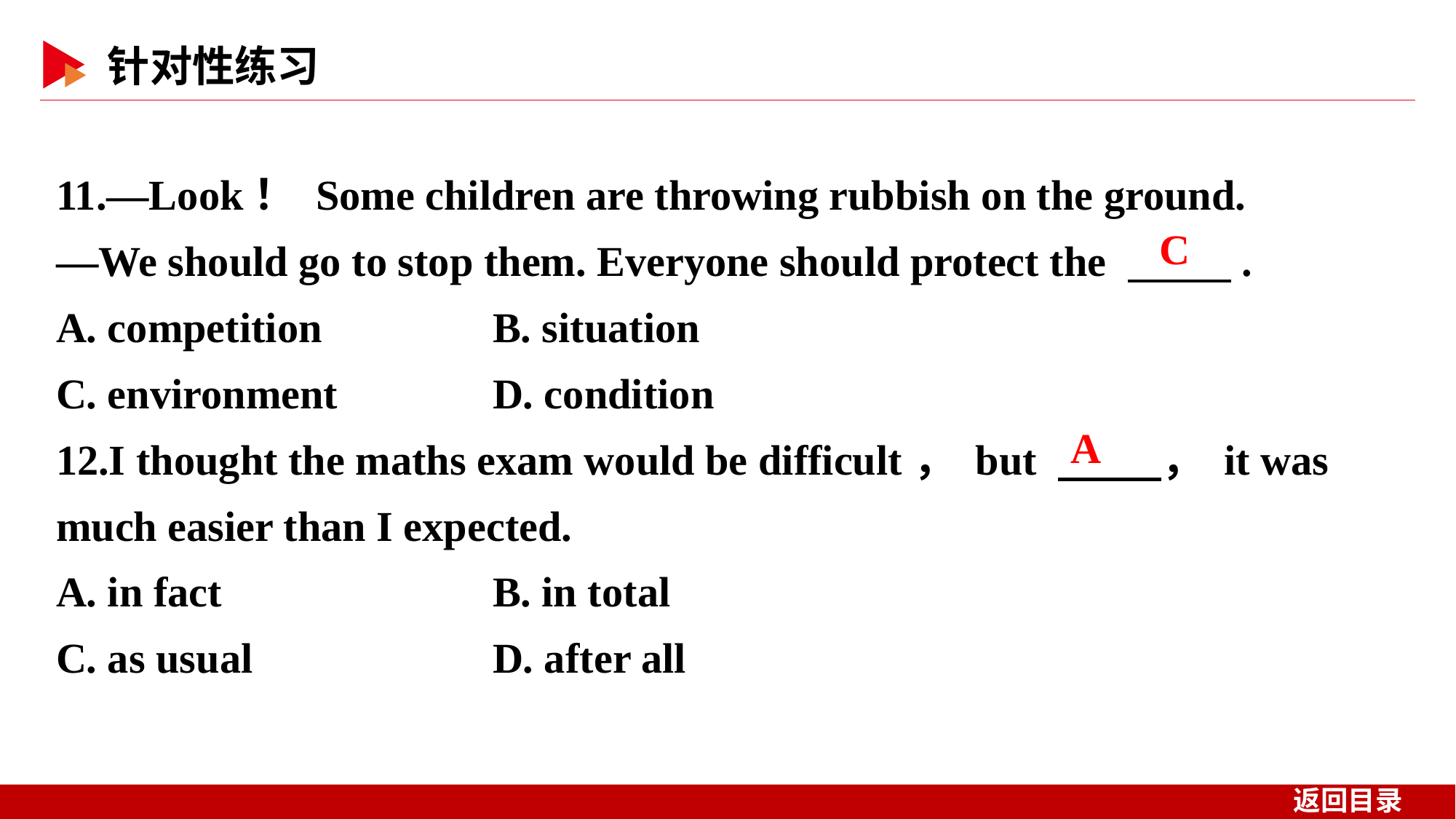

11.—Look！ Some children are throwing rubbish on the ground.
—We should go to stop them. Everyone should protect the 　  　.
A. competition          	B. situation
C. environment         	D. condition
12.I thought the maths exam would be difficult， but 　  　， it was much easier than I expected.
A. in fact                	B. in total
C. as usual                	D. after all
C
A